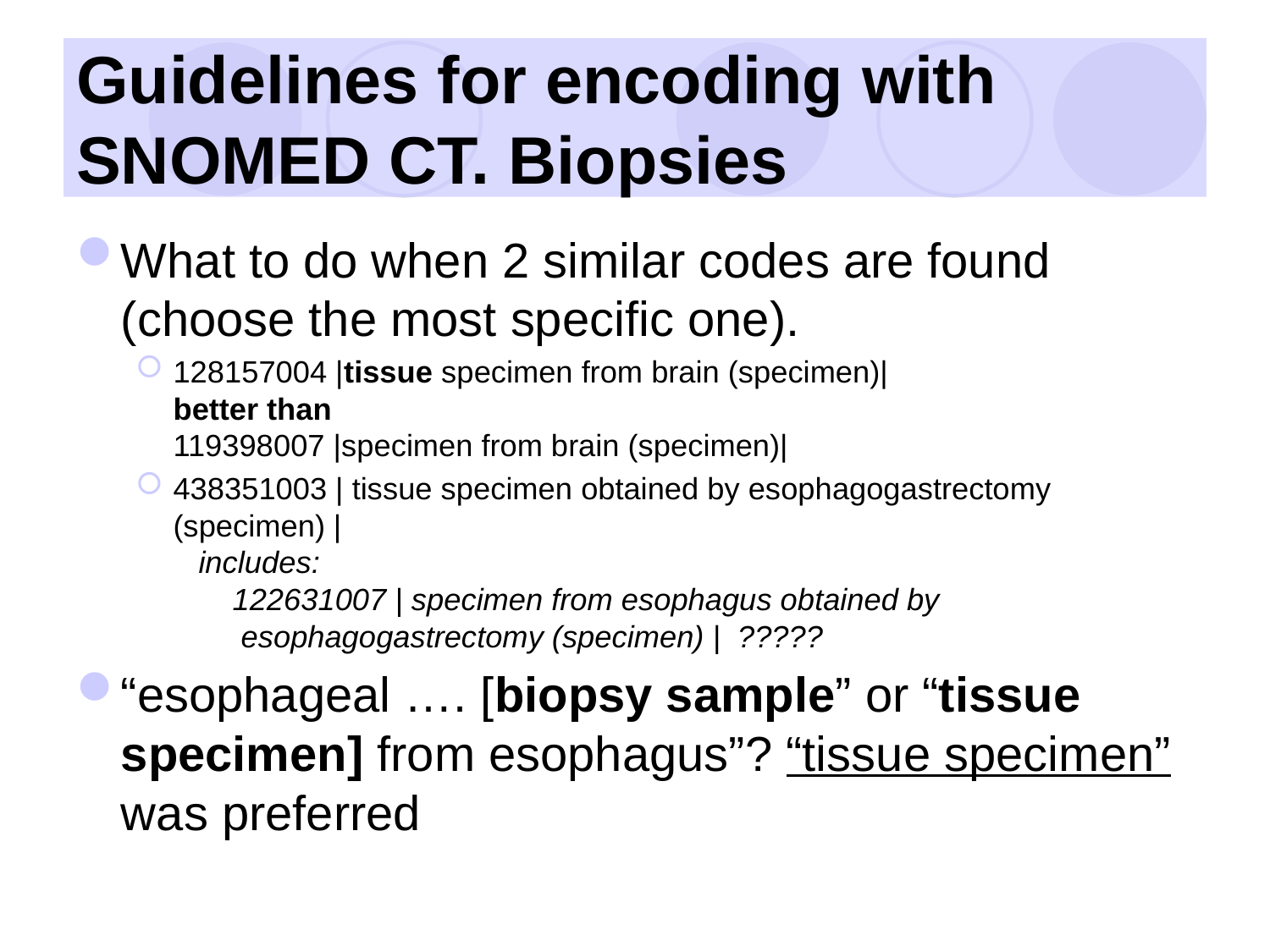

# Guidelines for encoding with SNOMED CT. Biopsies
What to do when 2 similar codes are found (choose the most specific one).
128157004 |tissue specimen from brain (specimen)|
better than
119398007 |specimen from brain (specimen)|
438351003 | tissue specimen obtained by esophagogastrectomy (specimen) |
   includes:
       122631007 | specimen from esophagus obtained by
        esophagogastrectomy (specimen) |  ?????
“esophageal …. [biopsy sample” or “tissue specimen] from esophagus”? “tissue specimen” was preferred